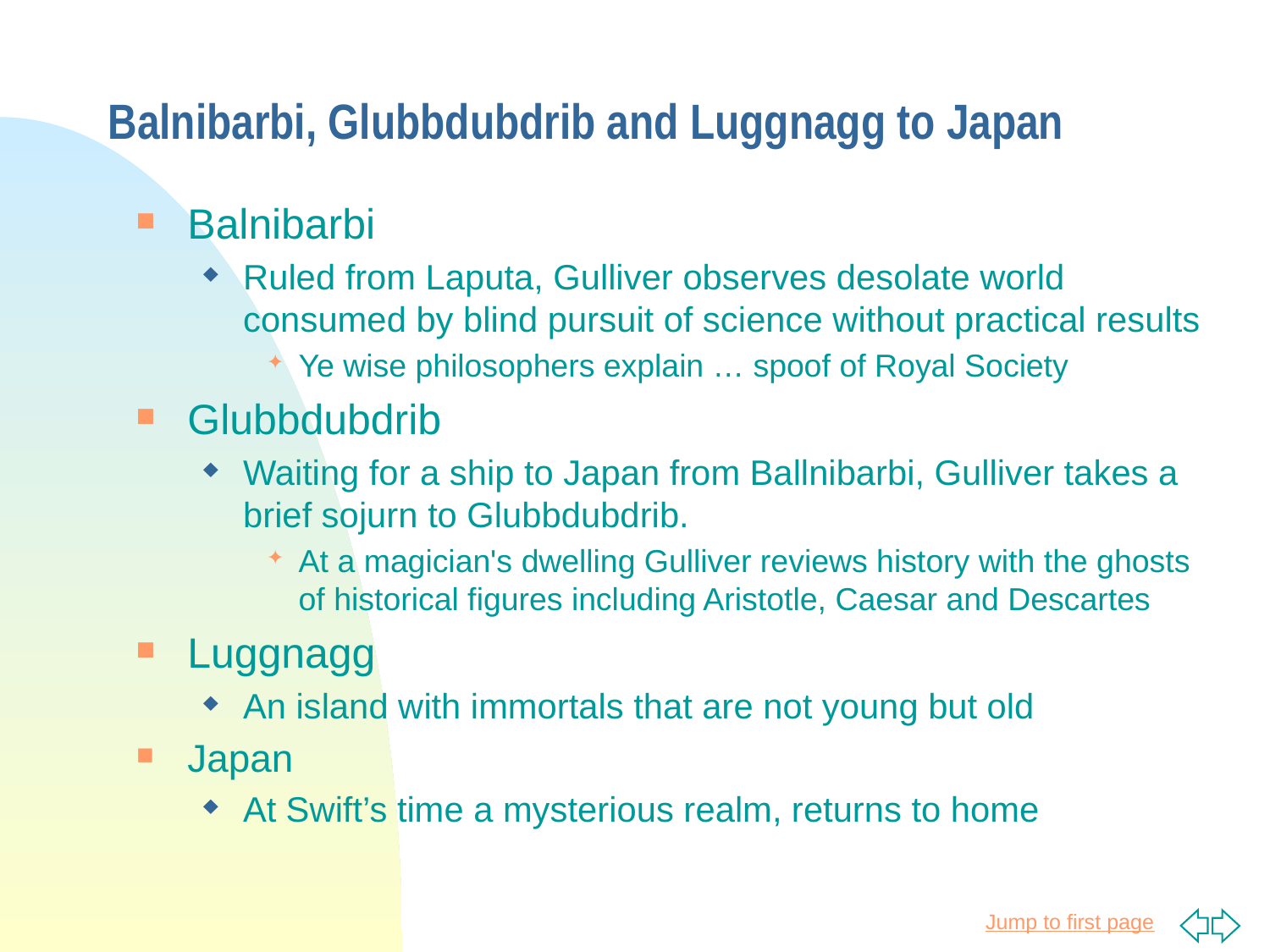

# Balnibarbi, Glubbdubdrib and Luggnagg to Japan
Balnibarbi
Ruled from Laputa, Gulliver observes desolate world consumed by blind pursuit of science without practical results
Ye wise philosophers explain … spoof of Royal Society
Glubbdubdrib
Waiting for a ship to Japan from Ballnibarbi, Gulliver takes a brief sojurn to Glubbdubdrib.
At a magician's dwelling Gulliver reviews history with the ghosts of historical figures including Aristotle, Caesar and Descartes
Luggnagg
An island with immortals that are not young but old
Japan
At Swift’s time a mysterious realm, returns to home